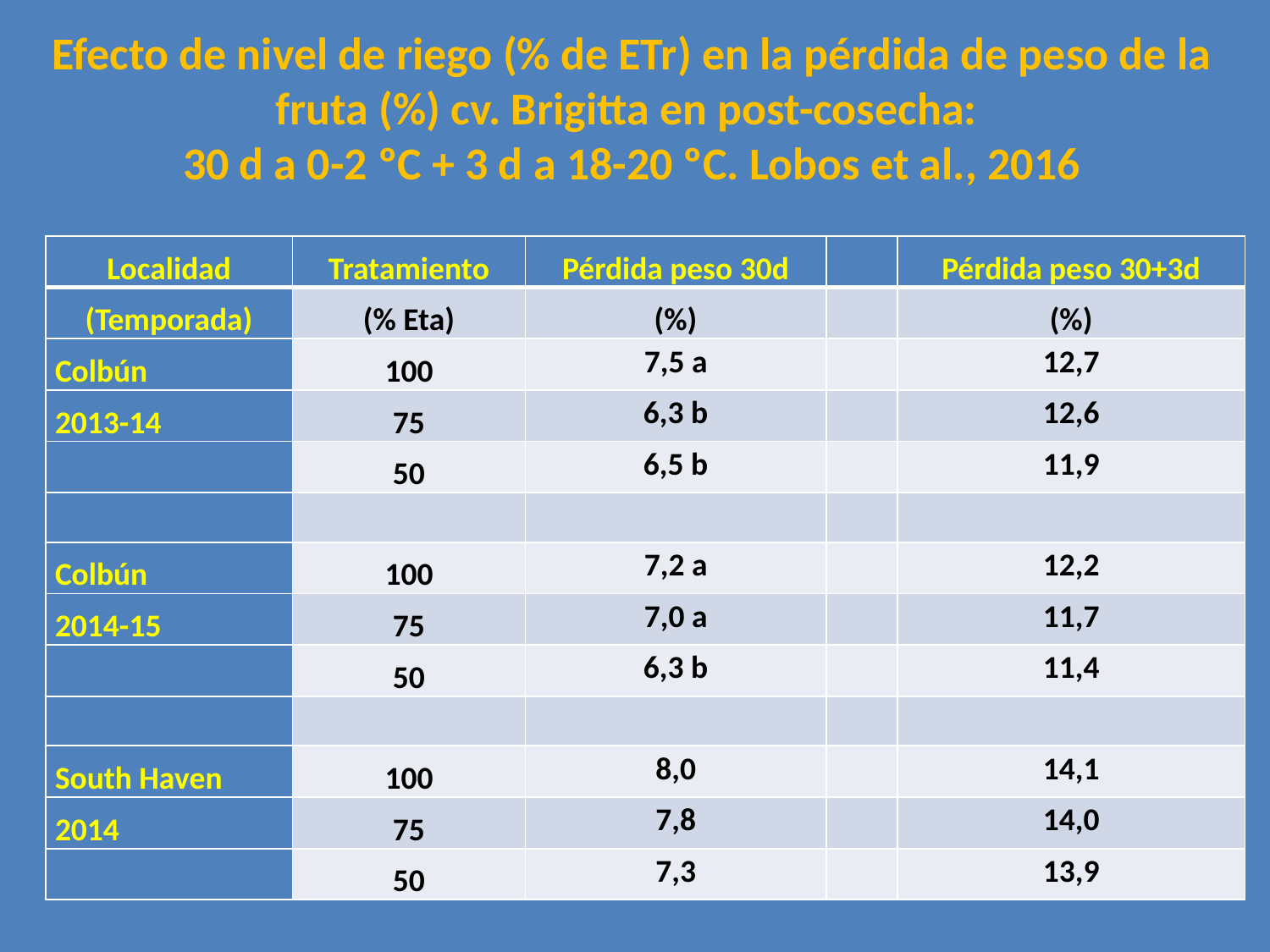

# Efecto de nivel de riego (% de ETr) en la pérdida de peso de la fruta (%) cv. Brigitta en post-cosecha: 30 d a 0-2 ºC + 3 d a 18-20 ºC. Lobos et al., 2016
| Localidad | Tratamiento | Pérdida peso 30d |  | Pérdida peso 30+3d |
| --- | --- | --- | --- | --- |
| (Temporada) | (% Eta) | (%) |  | (%) |
| Colbún | 100 | 7,5 a |  | 12,7 |
| 2013-14 | 75 | 6,3 b |  | 12,6 |
|  | 50 | 6,5 b |  | 11,9 |
|  |  |  |  |  |
| Colbún | 100 | 7,2 a |  | 12,2 |
| 2014-15 | 75 | 7,0 a |  | 11,7 |
|  | 50 | 6,3 b |  | 11,4 |
|  |  |  |  |  |
| South Haven | 100 | 8,0 |  | 14,1 |
| 2014 | 75 | 7,8 |  | 14,0 |
|  | 50 | 7,3 |  | 13,9 |